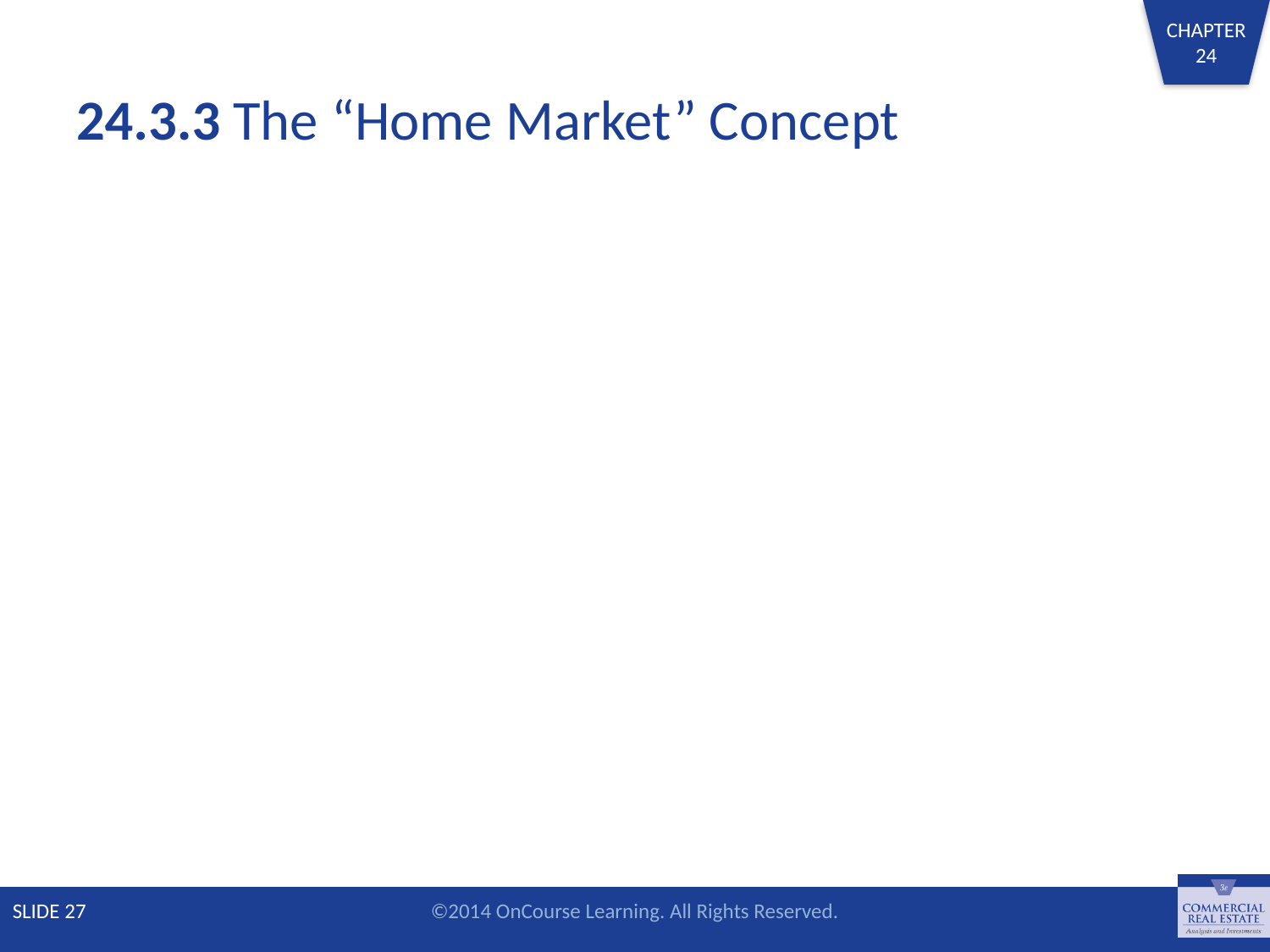

# 24.3.3 The “Home Market” Concept

SLIDE 27